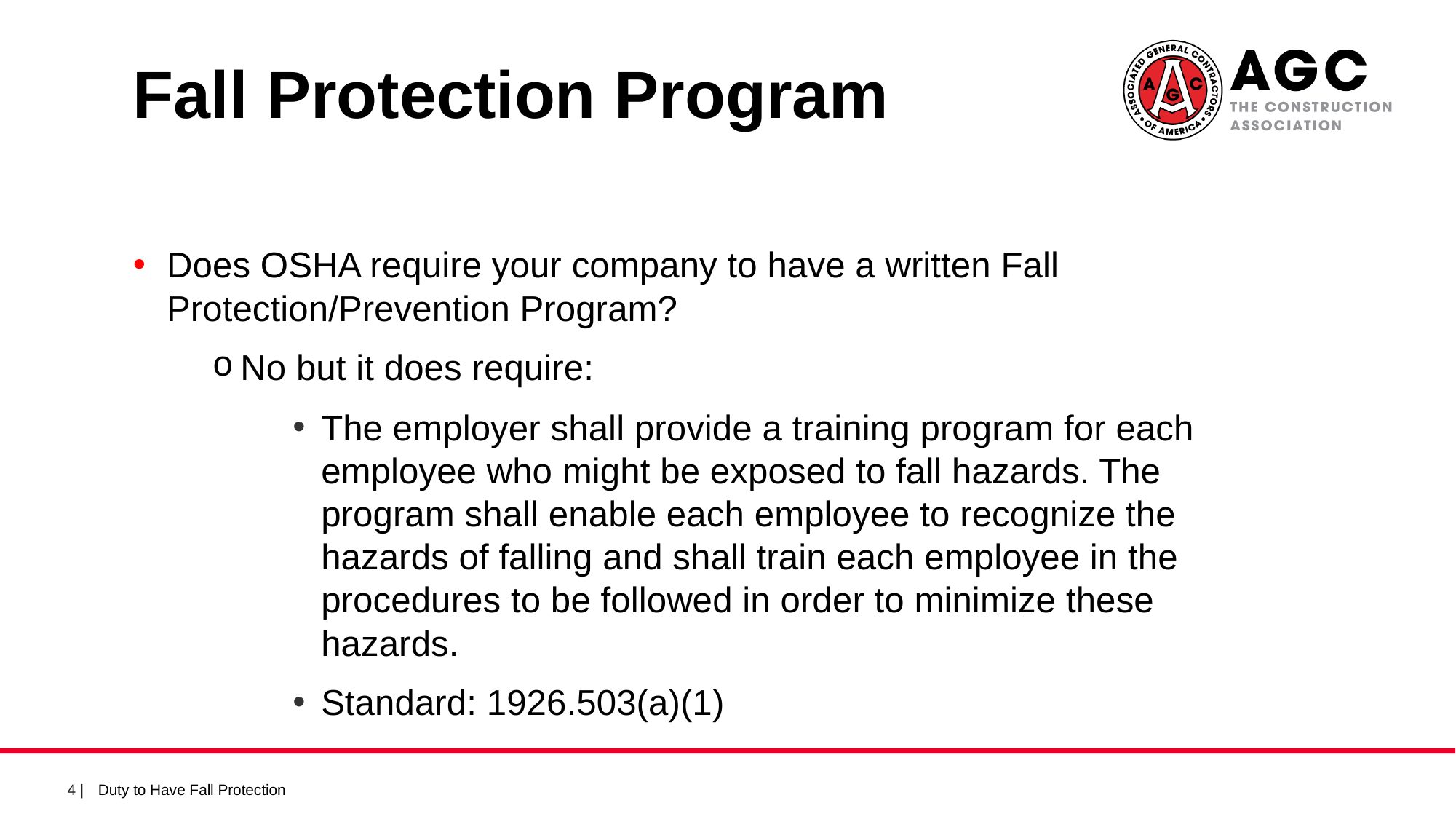

Fall Protection Program
Does OSHA require your company to have a written Fall Protection/Prevention Program?
No but it does require:
The employer shall provide a training program for each employee who might be exposed to fall hazards. The program shall enable each employee to recognize the hazards of falling and shall train each employee in the procedures to be followed in order to minimize these hazards.
Standard: 1926.503(a)(1)

Duty to Have Fall Protection